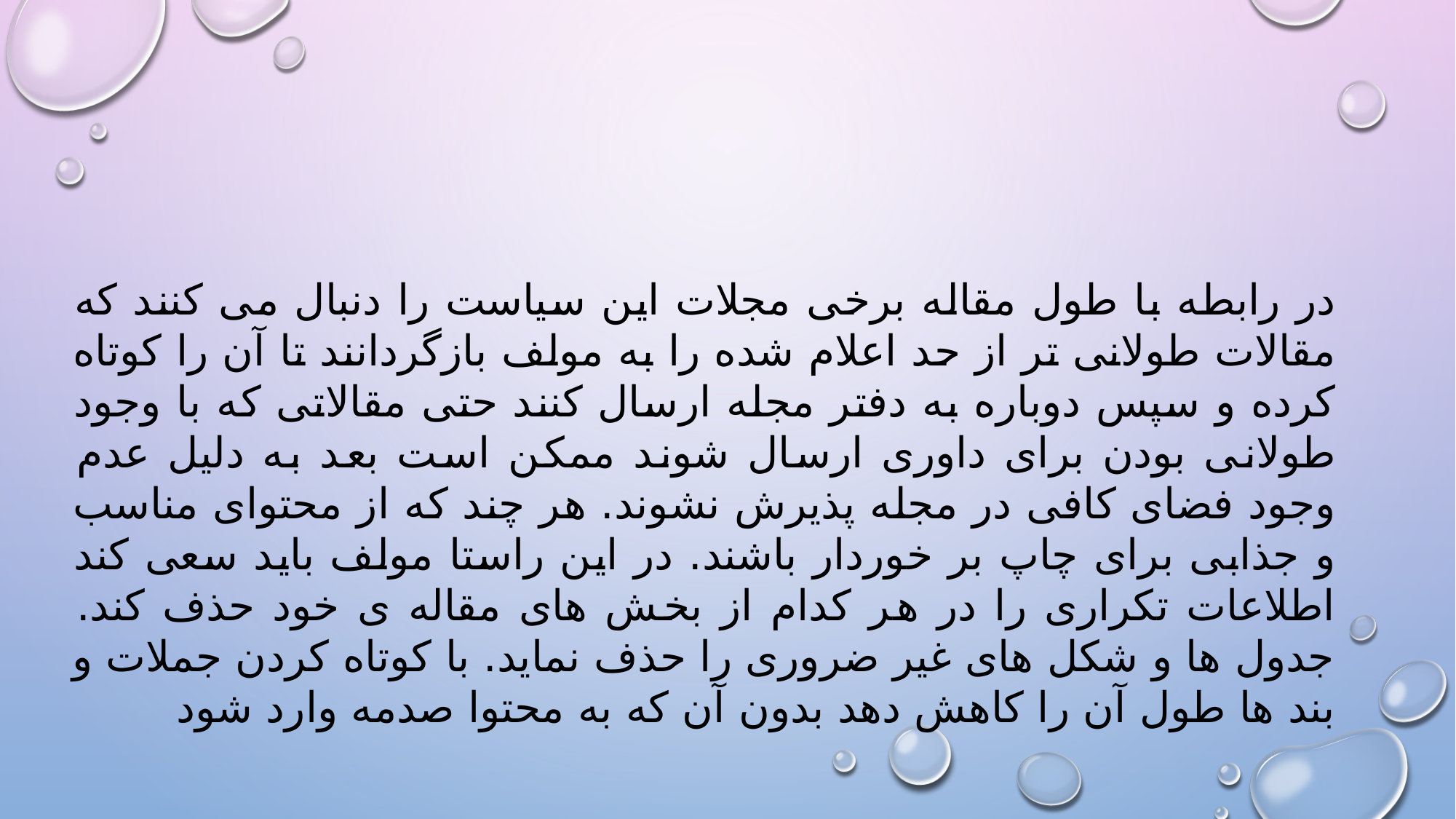

در رابطه با طول مقاله برخی مجلات این سیاست را دنبال می کنند که مقالات طولانی تر از حد اعلام شده را به مولف بازگردانند تا آن را کوتاه کرده و سپس دوباره به دفتر مجله ارسال کنند حتی مقالاتی که با وجود طولانی بودن برای داوری ارسال شوند ممکن است بعد به دلیل عدم وجود فضای کافی در مجله پذیرش نشوند. هر چند که از محتوای مناسب و جذابی برای چاپ بر خوردار باشند. در این راستا مولف باید سعی کند اطلاعات تکراری را در هر کدام از بخش های مقاله ی خود حذف کند. جدول ها و شکل های غیر ضروری را حذف نماید. با کوتاه کردن جملات و بند ها طول آن را کاهش دهد بدون آن که به محتوا صدمه وارد شود